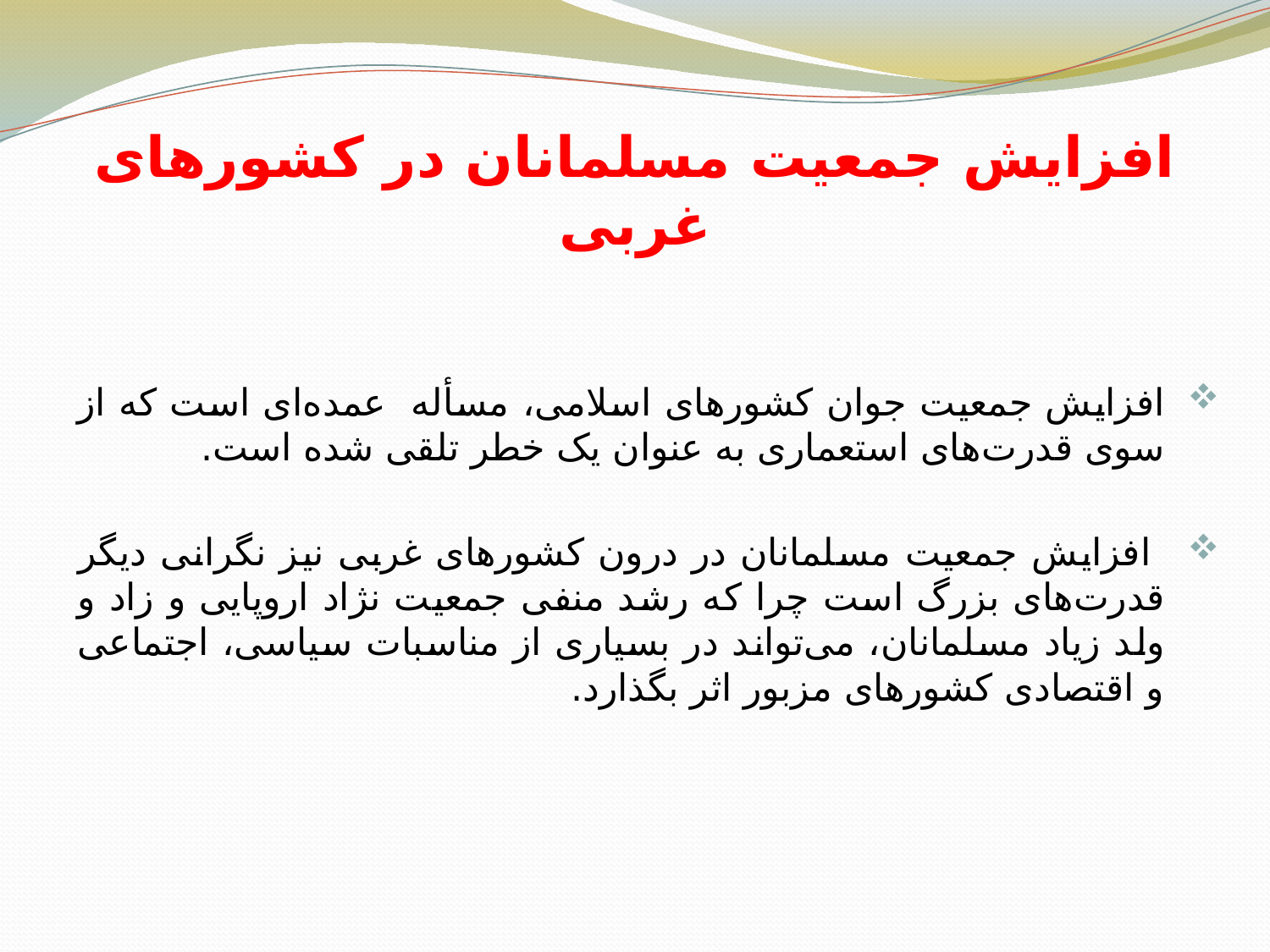

# افزایش جمعیت مسلمانان در کشورهای غربی

افزایش جمعیت جوان کشورهای اسلامی، مسأله  عمده‌ای است که از سوی قدرت‌های استعماری به عنوان یک خطر تلقی شده است.

 افزایش جمعیت مسلمانان در درون کشورهای غربی نیز نگرانی دیگر قدرت‌های بزرگ است چرا که رشد منفی جمعیت نژاد اروپایی و زاد و ولد زیاد مسلمانان، می‌تواند در بسیاری از مناسبات سیاسى، اجتماعى و اقتصادى کشورهای مزبور اثر بگذارد.